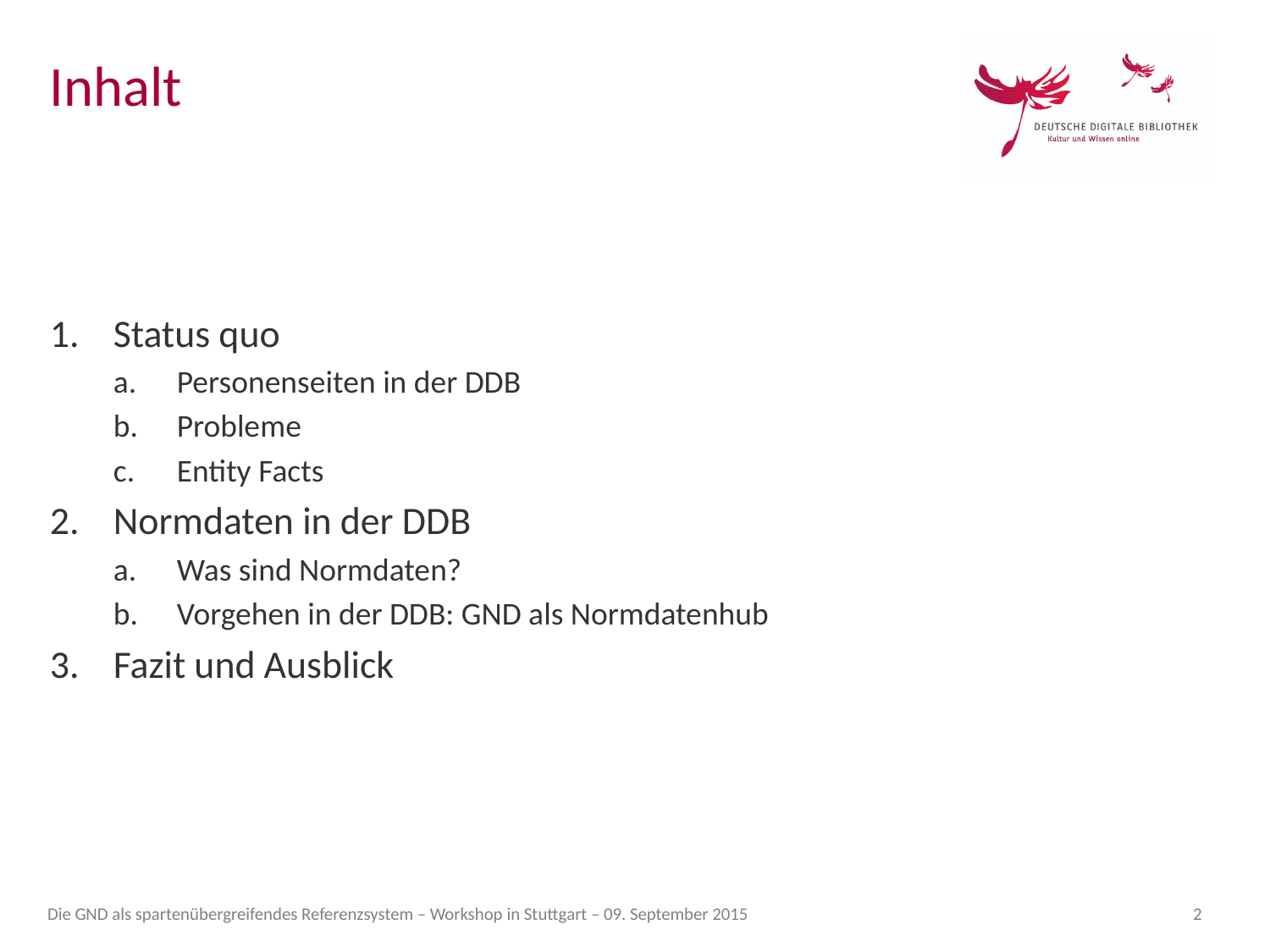

Inhalt

Status quo
Personenseiten in der DDB
Probleme
Entity Facts
Normdaten in der DDB
Was sind Normdaten?
Vorgehen in der DDB: GND als Normdatenhub
Fazit und Ausblick